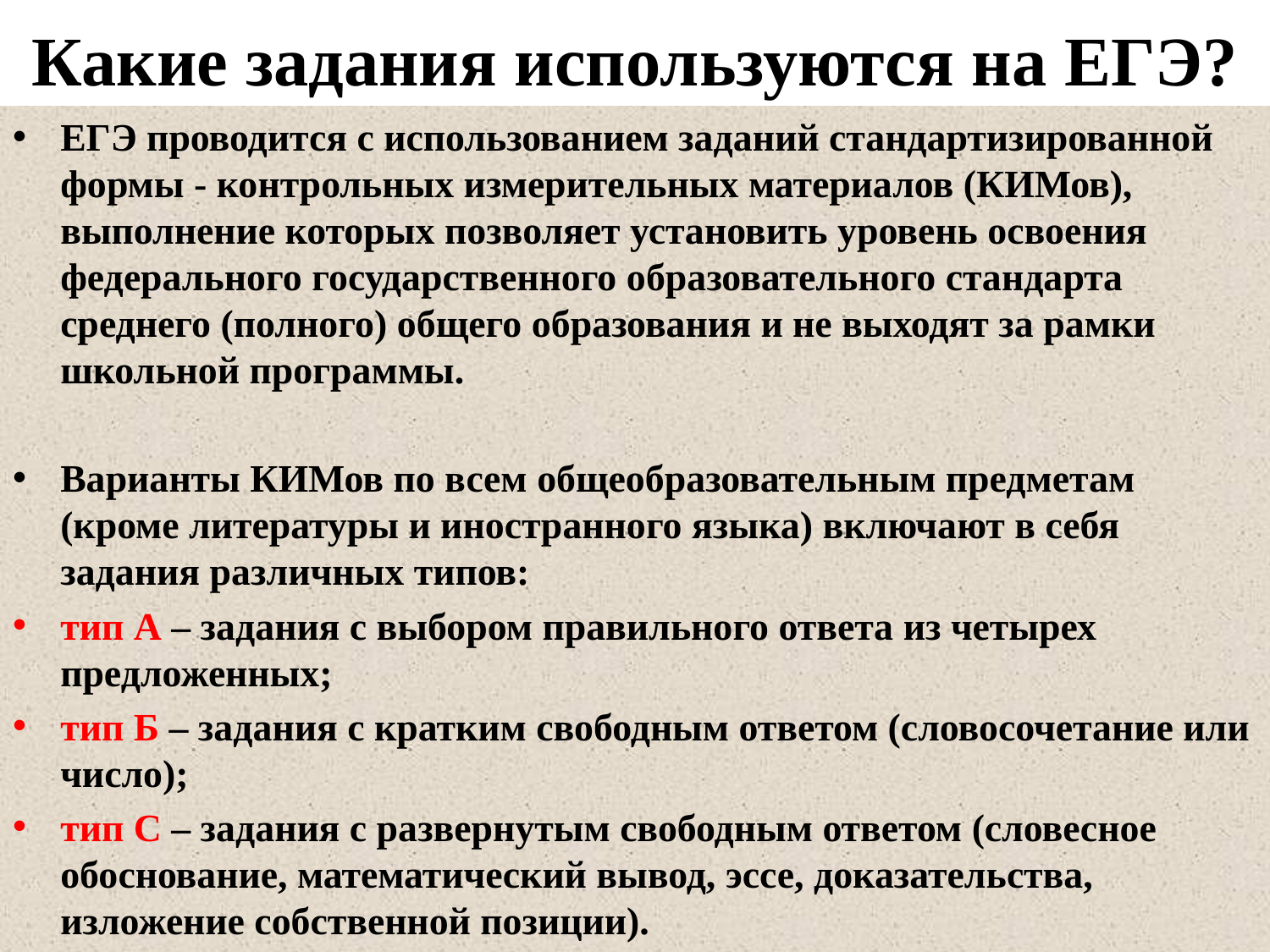

# Какие задания используются на ЕГЭ?
ЕГЭ проводится с использованием заданий стандартизированной формы - контрольных измерительных материалов (КИМов), выполнение которых позволяет установить уровень освоения федерального государственного образовательного стандарта среднего (полного) общего образования и не выходят за рамки школьной программы.

Варианты КИМов по всем общеобразовательным предметам (кроме литературы и иностранного языка) включают в себя задания различных типов:
тип А – задания с выбором правильного ответа из четырех предложенных;
тип Б – задания с кратким свободным ответом (словосочетание или число);
тип С – задания с развернутым свободным ответом (словесное обоснование, математический вывод, эссе, доказательства, изложение собственной позиции).